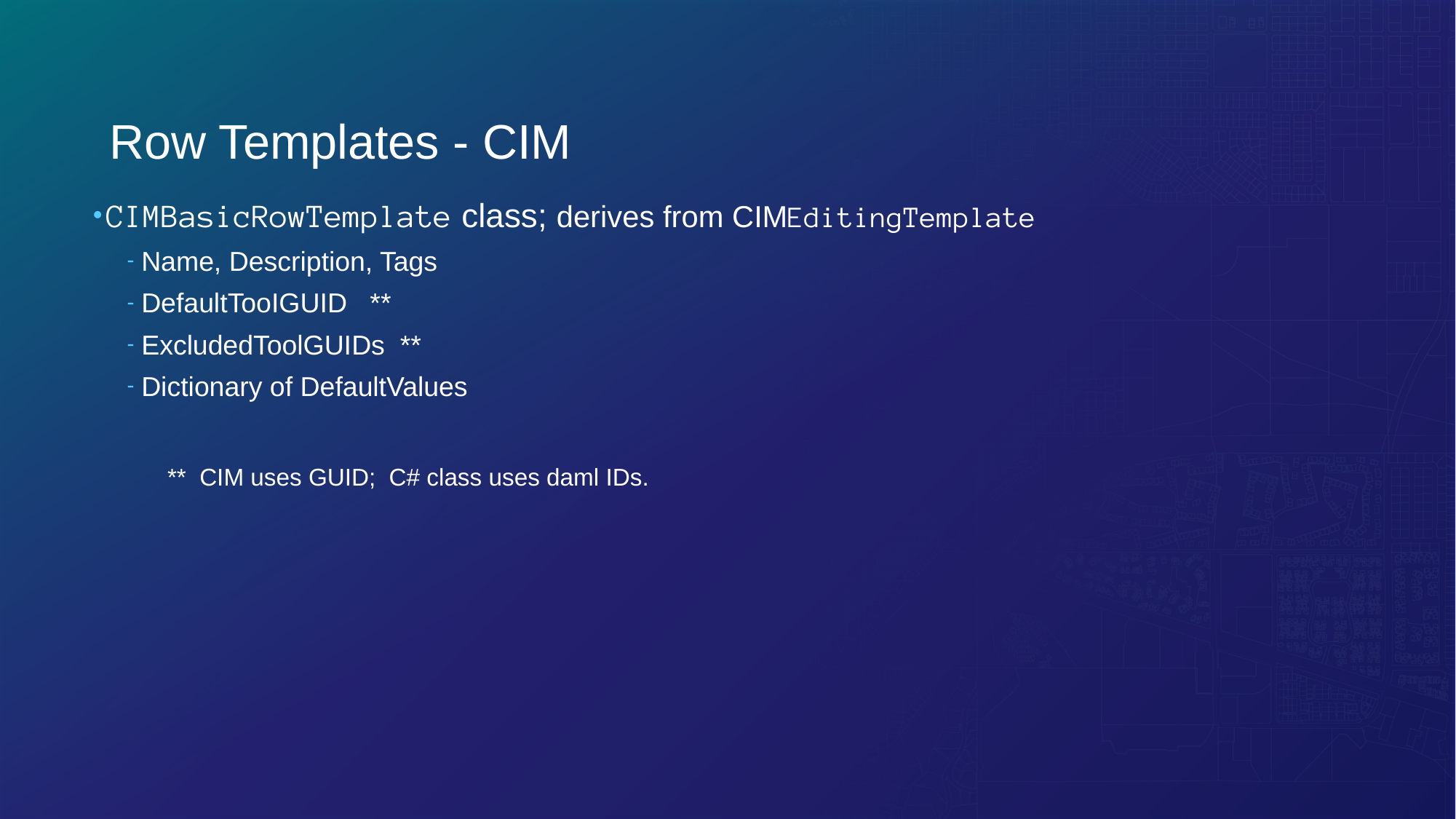

# Row Templates - CIM
CIMBasicRowTemplate class; derives from CIMEditingTemplate
Name, Description, Tags
DefaultTooIGUID   **
ExcludedToolGUIDs  **
Dictionary of DefaultValues

**  CIM uses GUID;  C# class uses daml IDs.